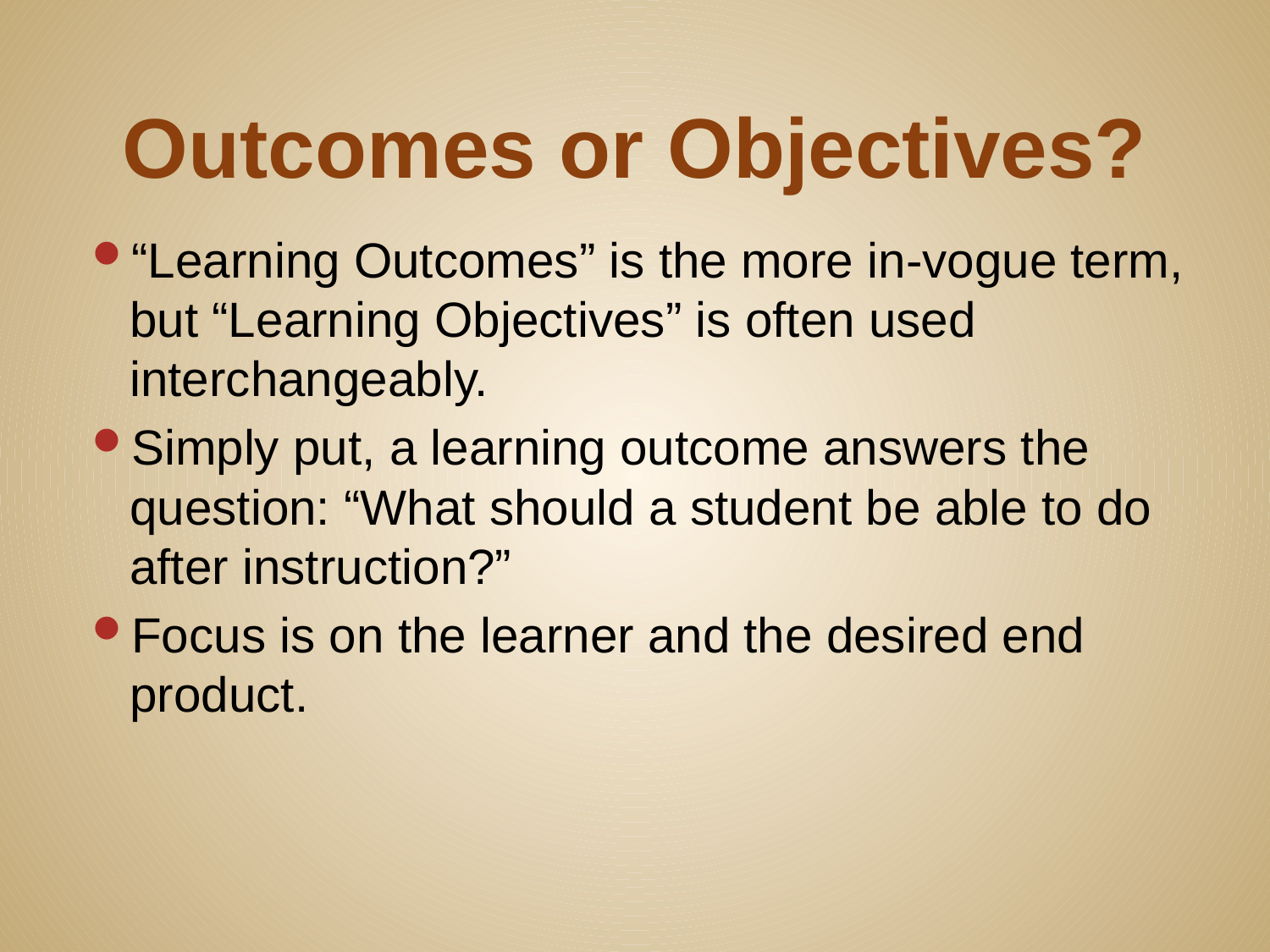

# Outcomes or Objectives?
“Learning Outcomes” is the more in-vogue term, but “Learning Objectives” is often used interchangeably.
Simply put, a learning outcome answers the question: “What should a student be able to do after instruction?”
Focus is on the learner and the desired end product.